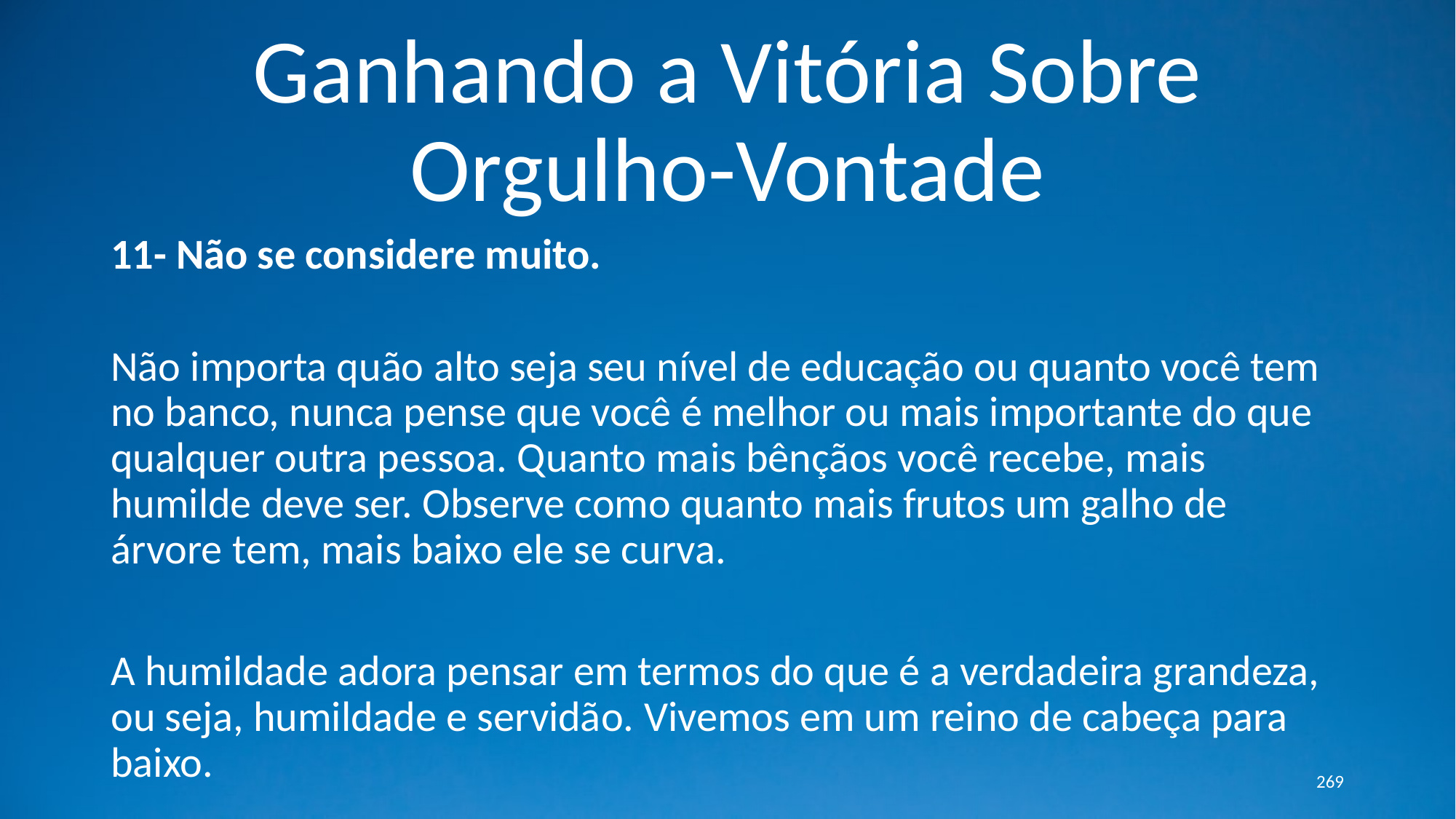

# Ganhando a Vitória Sobre Orgulho-Vontade
11- Não se considere muito.
Não importa quão alto seja seu nível de educação ou quanto você tem no banco, nunca pense que você é melhor ou mais importante do que qualquer outra pessoa. Quanto mais bênçãos você recebe, mais humilde deve ser. Observe como quanto mais frutos um galho de árvore tem, mais baixo ele se curva.

A humildade adora pensar em termos do que é a verdadeira grandeza, ou seja, humildade e servidão. Vivemos em um reino de cabeça para baixo.
269